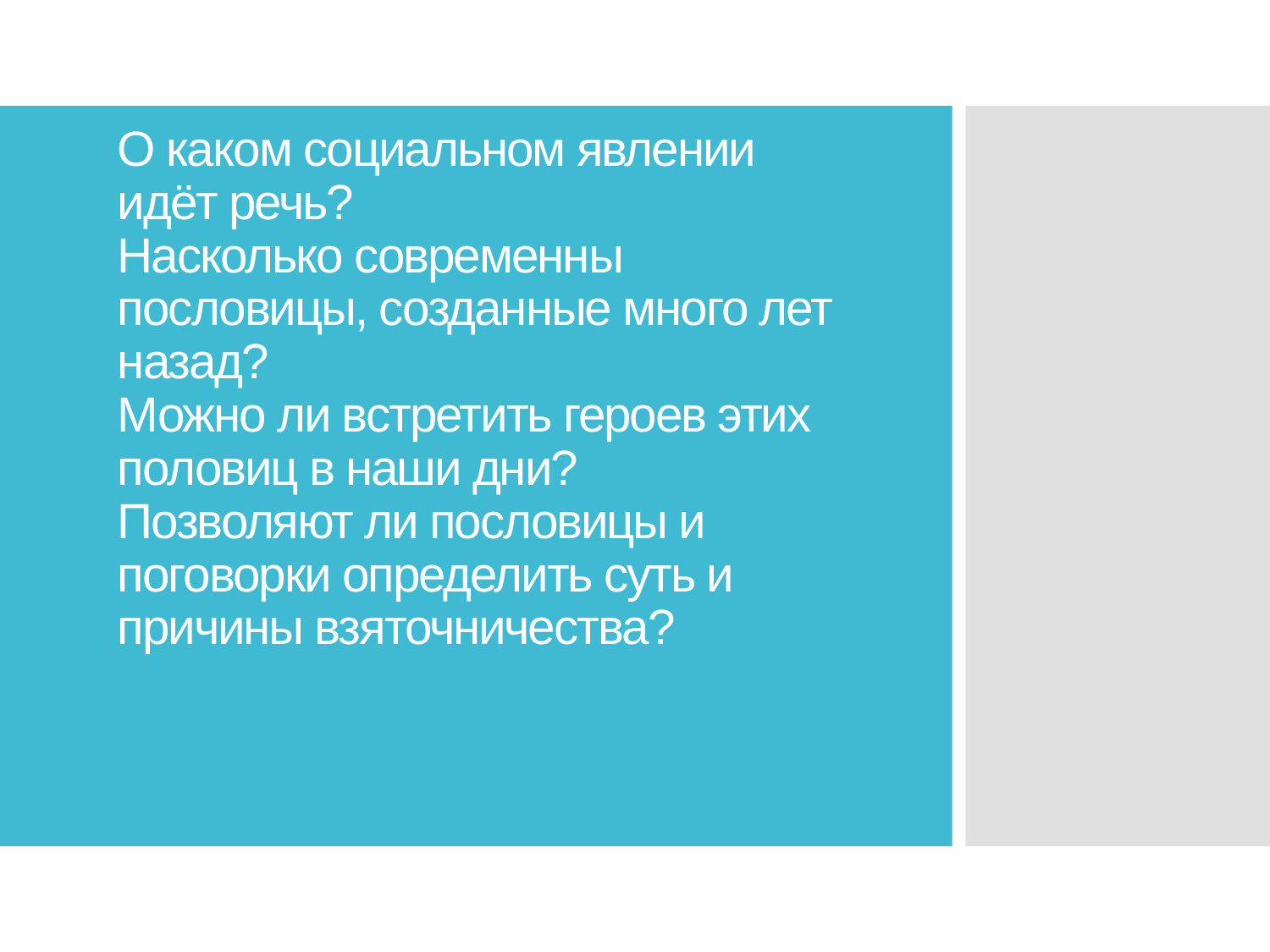

# О каком социальном явлении идёт речь? Насколько современны пословицы, созданные много лет назад? Можно ли встретить героев этих половиц в наши дни? Позволяют ли пословицы и поговорки определить суть и причины взяточничества?